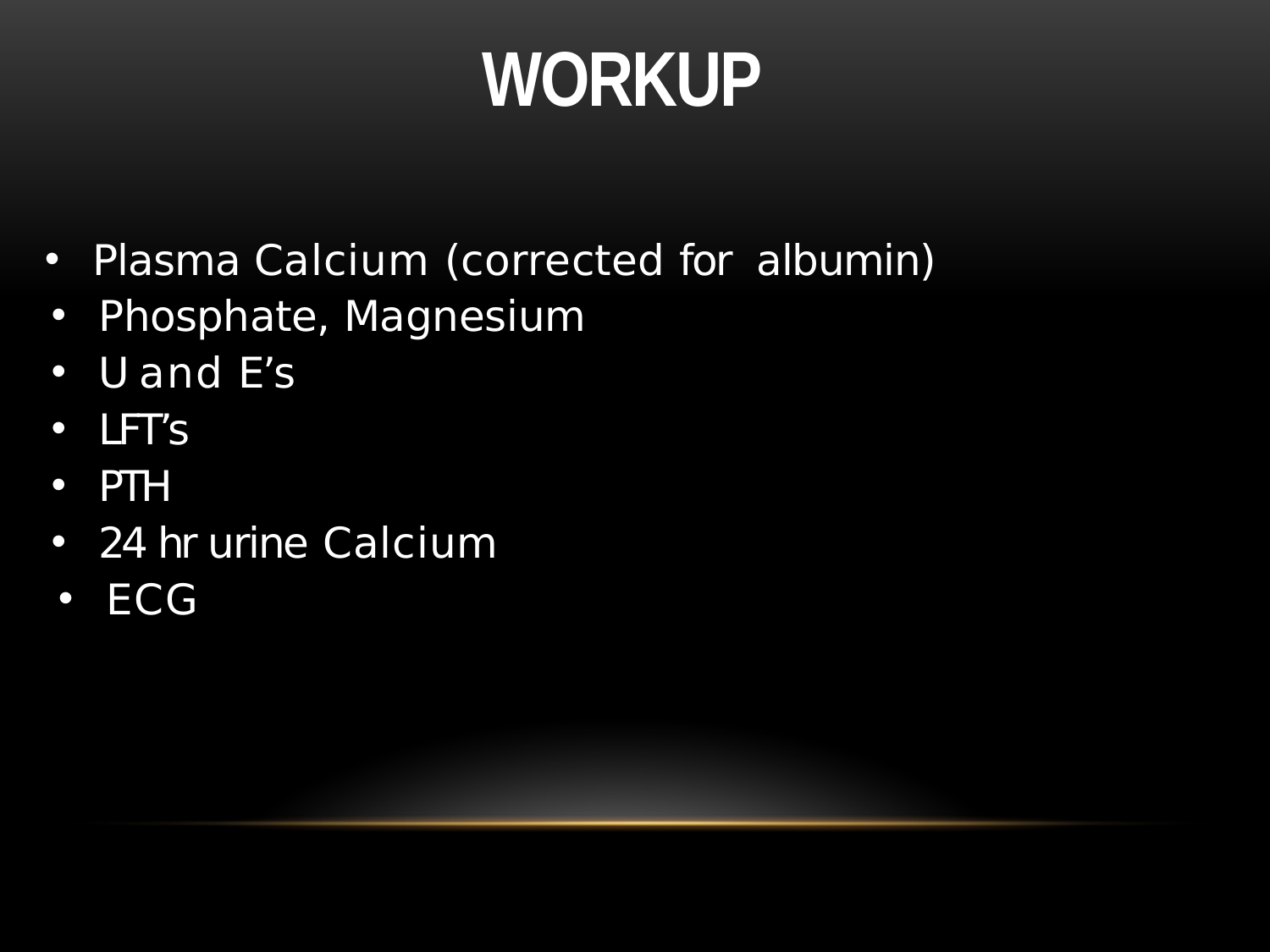

# Workup
Plasma Calcium (corrected for  albumin)
Phosphate, Magnesium
U and E’s
LFT’s
PTH
24 hr urine Calcium
ECG